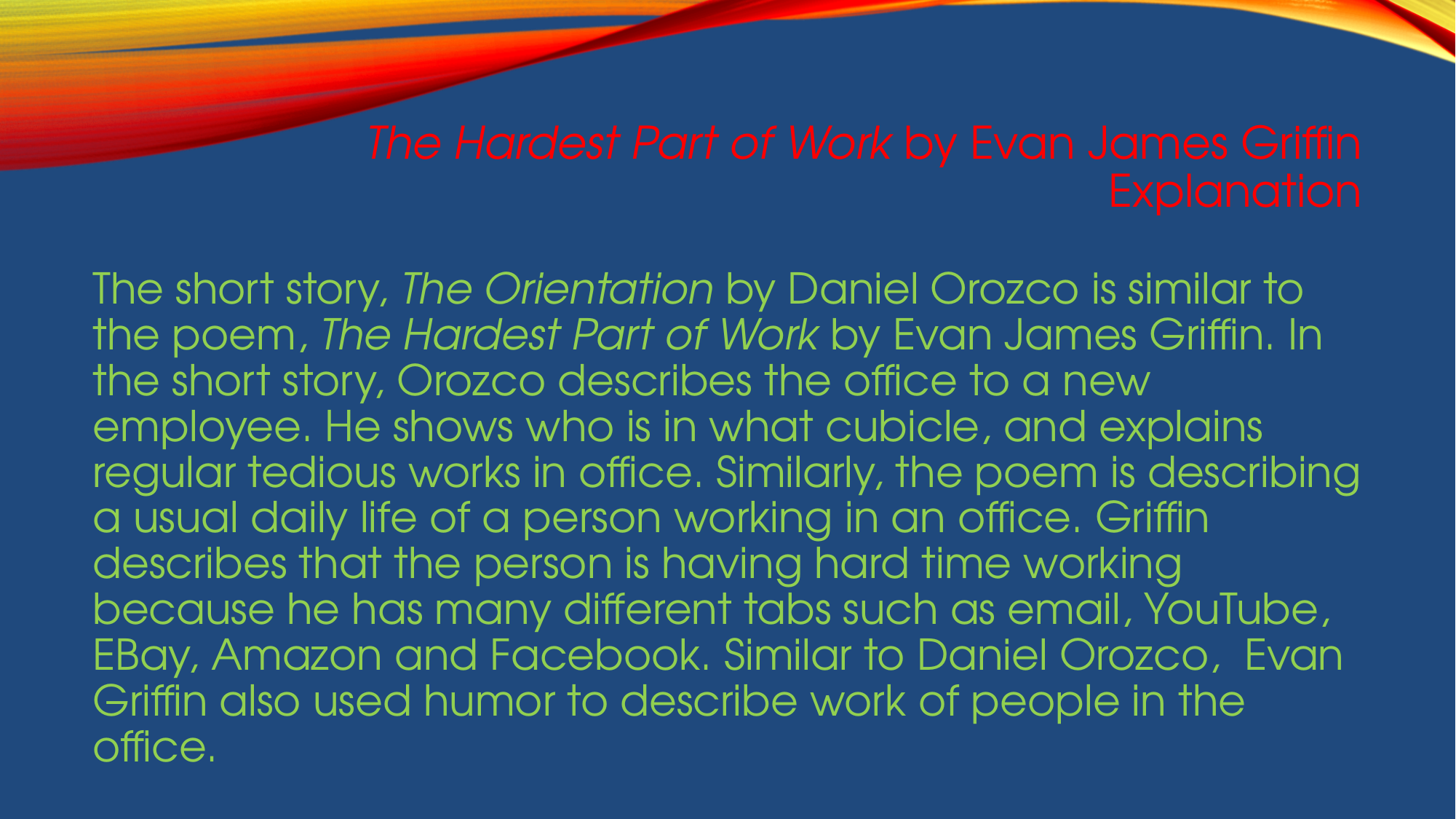

# The Hardest Part of Work by Evan James Griffin Explanation
The short story, The Orientation by Daniel Orozco is similar to the poem, The Hardest Part of Work by Evan James Griffin. In the short story, Orozco describes the office to a new employee. He shows who is in what cubicle, and explains regular tedious works in office. Similarly, the poem is describing a usual daily life of a person working in an office. Griffin describes that the person is having hard time working because he has many different tabs such as email, YouTube, EBay, Amazon and Facebook. Similar to Daniel Orozco,  Evan Griffin also used humor to describe work of people in the office.